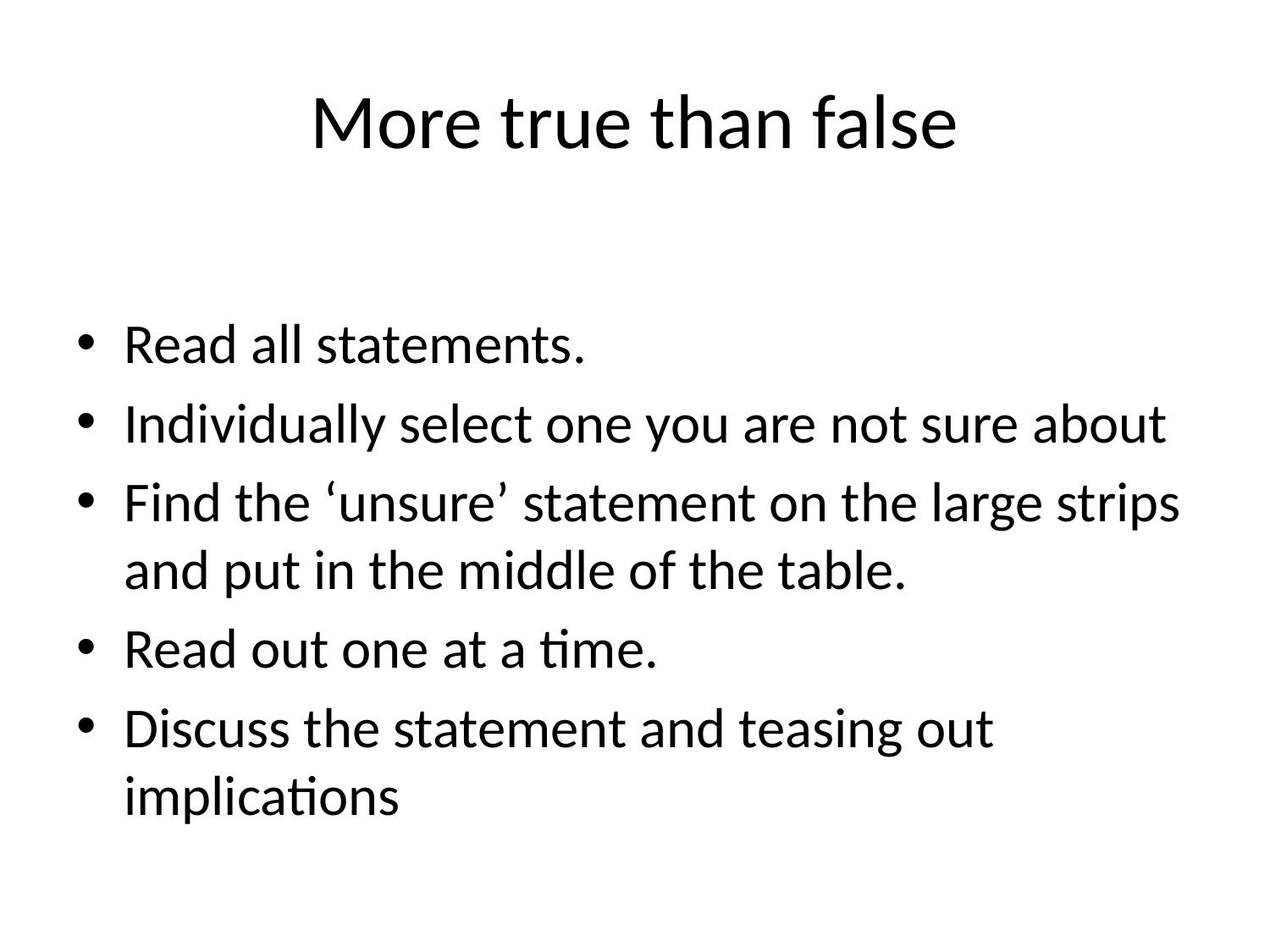

# More true than false

Read all statements.
Individually select one you are not sure about
Find the ‘unsure’ statement on the large strips and put in the middle of the table.
Read out one at a time.
Discuss the statement and teasing out implications